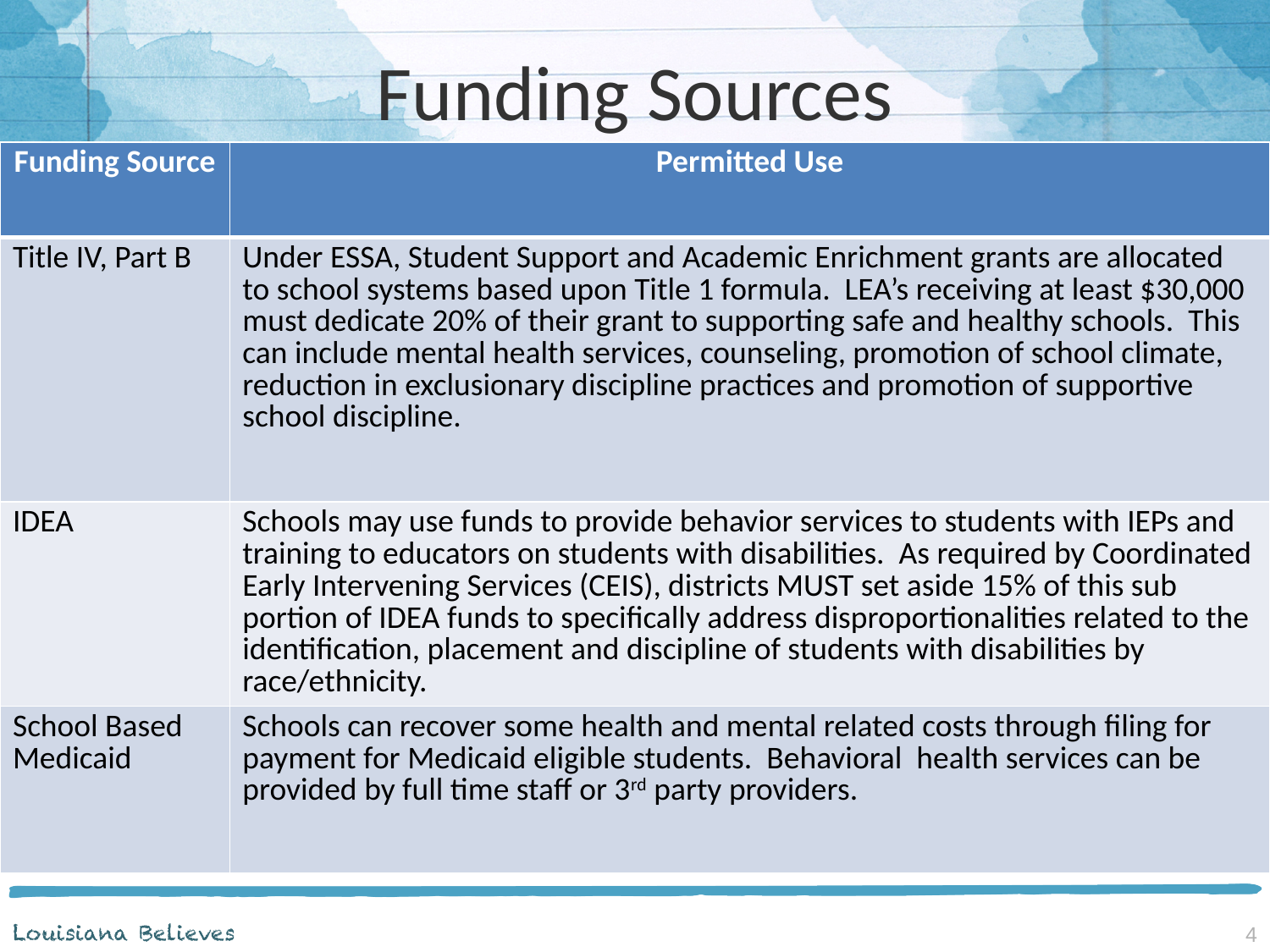

# Funding Sources
| Funding Source | Permitted Use |
| --- | --- |
| Title IV, Part B | Under ESSA, Student Support and Academic Enrichment grants are allocated to school systems based upon Title 1 formula. LEA’s receiving at least $30,000 must dedicate 20% of their grant to supporting safe and healthy schools. This can include mental health services, counseling, promotion of school climate, reduction in exclusionary discipline practices and promotion of supportive school discipline. |
| IDEA | Schools may use funds to provide behavior services to students with IEPs and training to educators on students with disabilities. As required by Coordinated Early Intervening Services (CEIS), districts MUST set aside 15% of this sub portion of IDEA funds to specifically address disproportionalities related to the identification, placement and discipline of students with disabilities by race/ethnicity. |
| School Based Medicaid | Schools can recover some health and mental related costs through filing for payment for Medicaid eligible students. Behavioral health services can be provided by full time staff or 3rd party providers. |
4